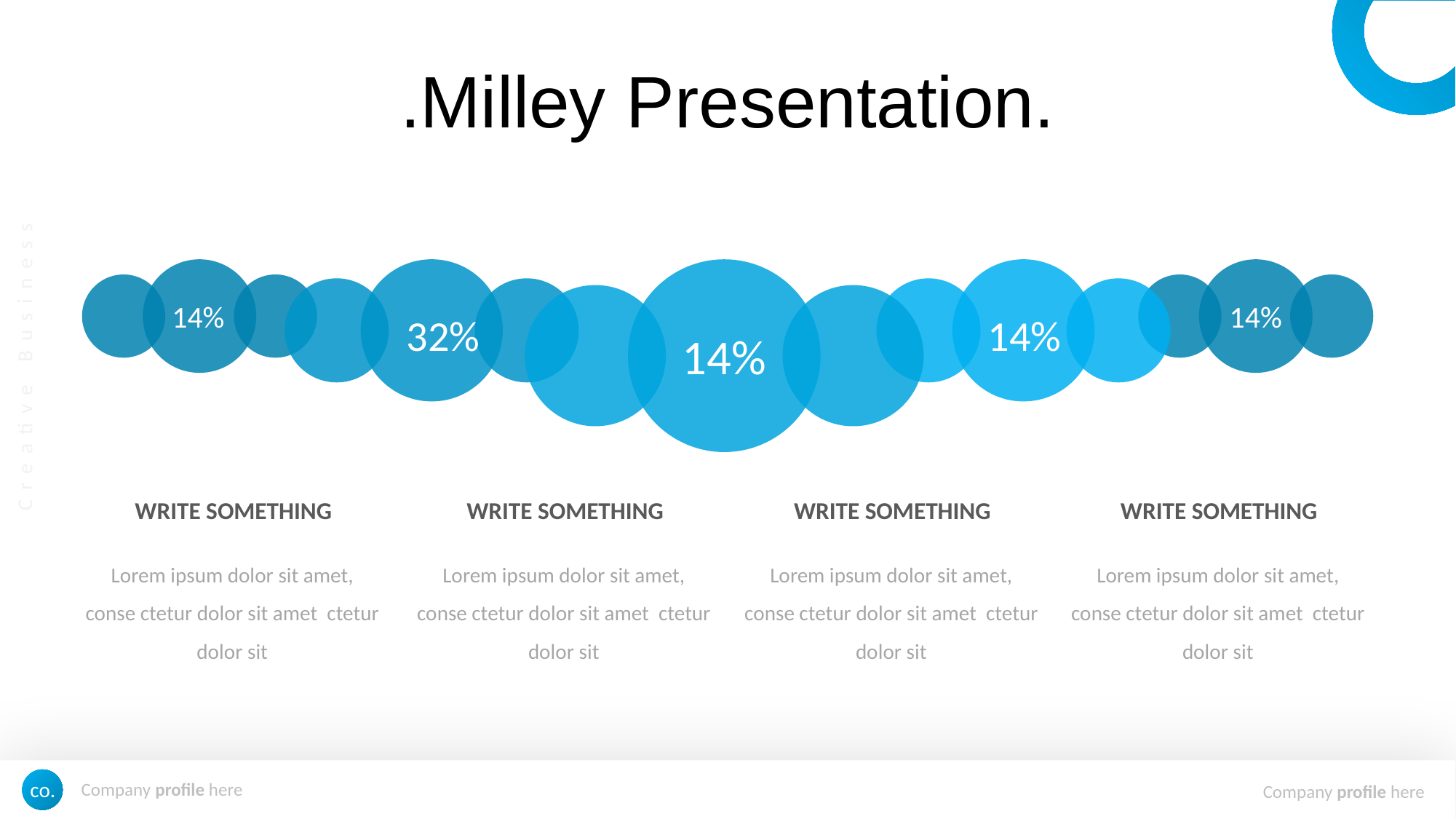

.Milley Presentation.

14%
14%
32%
14%
14%
WRITE SOMETHING
WRITE SOMETHING
WRITE SOMETHING
WRITE SOMETHING
Lorem ipsum dolor sit amet, conse ctetur dolor sit amet  ctetur dolor sit
Lorem ipsum dolor sit amet, conse ctetur dolor sit amet  ctetur dolor sit
Lorem ipsum dolor sit amet, conse ctetur dolor sit amet  ctetur dolor sit
Lorem ipsum dolor sit amet, conse ctetur dolor sit amet  ctetur dolor sit